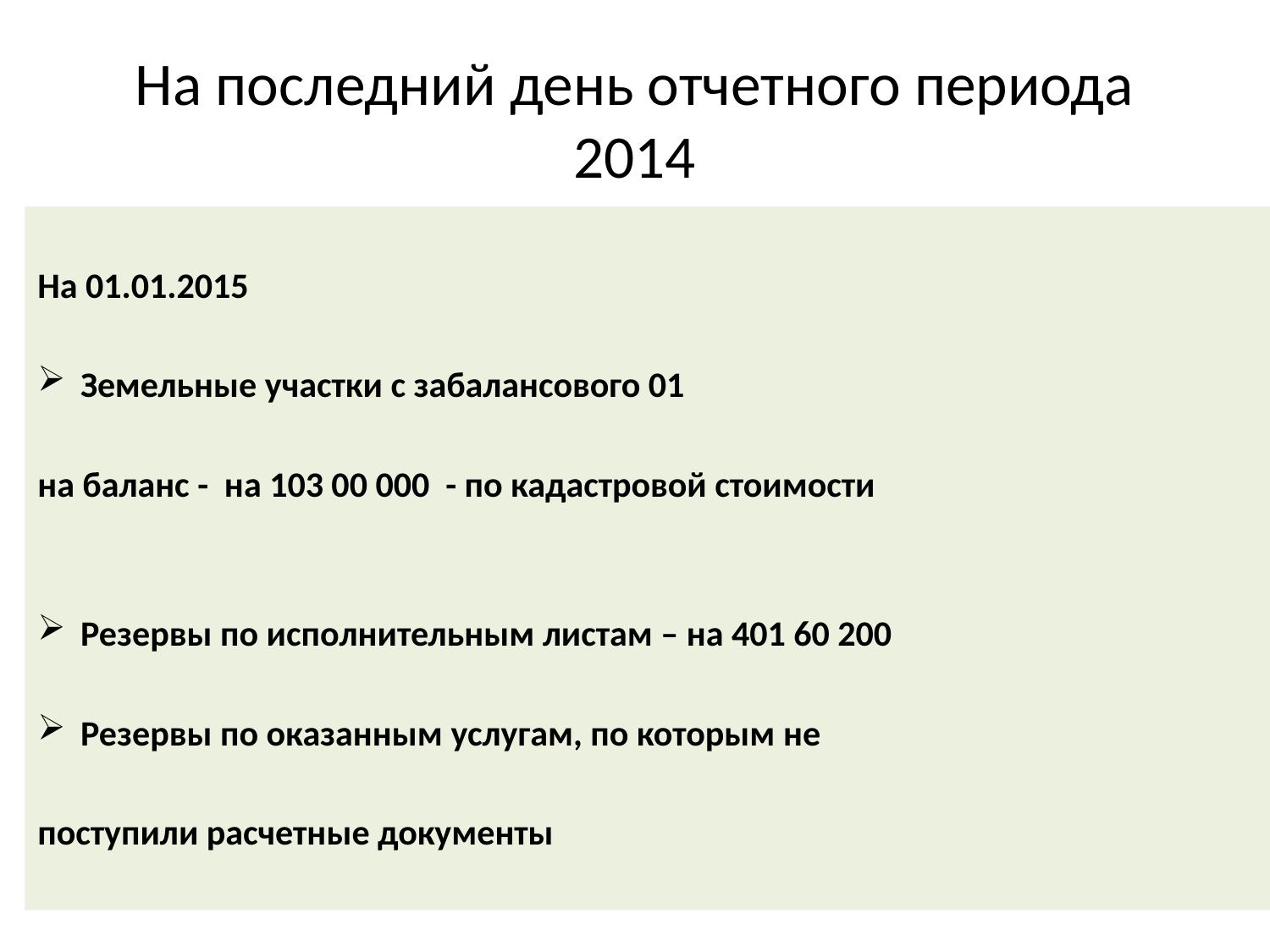

# На последний день отчетного периода 2014

На 01.01.2015

Земельные участки с забалансового 01

на баланс -  на 103 00 000  - по кадастровой стоимости

Резервы по исполнительным листам – на 401 60 200

Резервы по оказанным услугам, по которым не

поступили расчетные документы